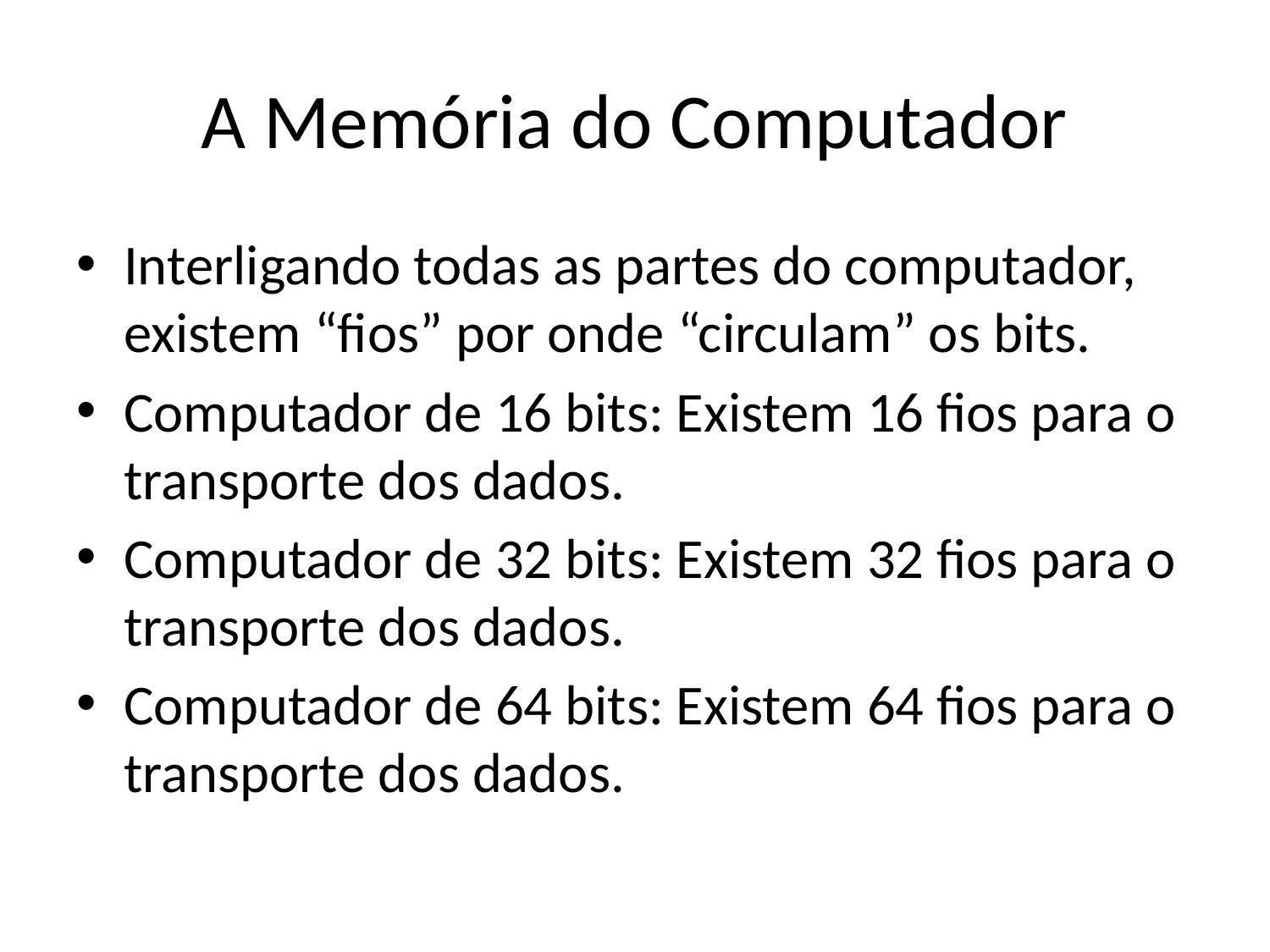

# A Memória do Computador
Interligando todas as partes do computador, existem “fios” por onde “circulam” os bits.
Computador de 16 bits: Existem 16 fios para o transporte dos dados.
Computador de 32 bits: Existem 32 fios para o transporte dos dados.
Computador de 64 bits: Existem 64 fios para o transporte dos dados.